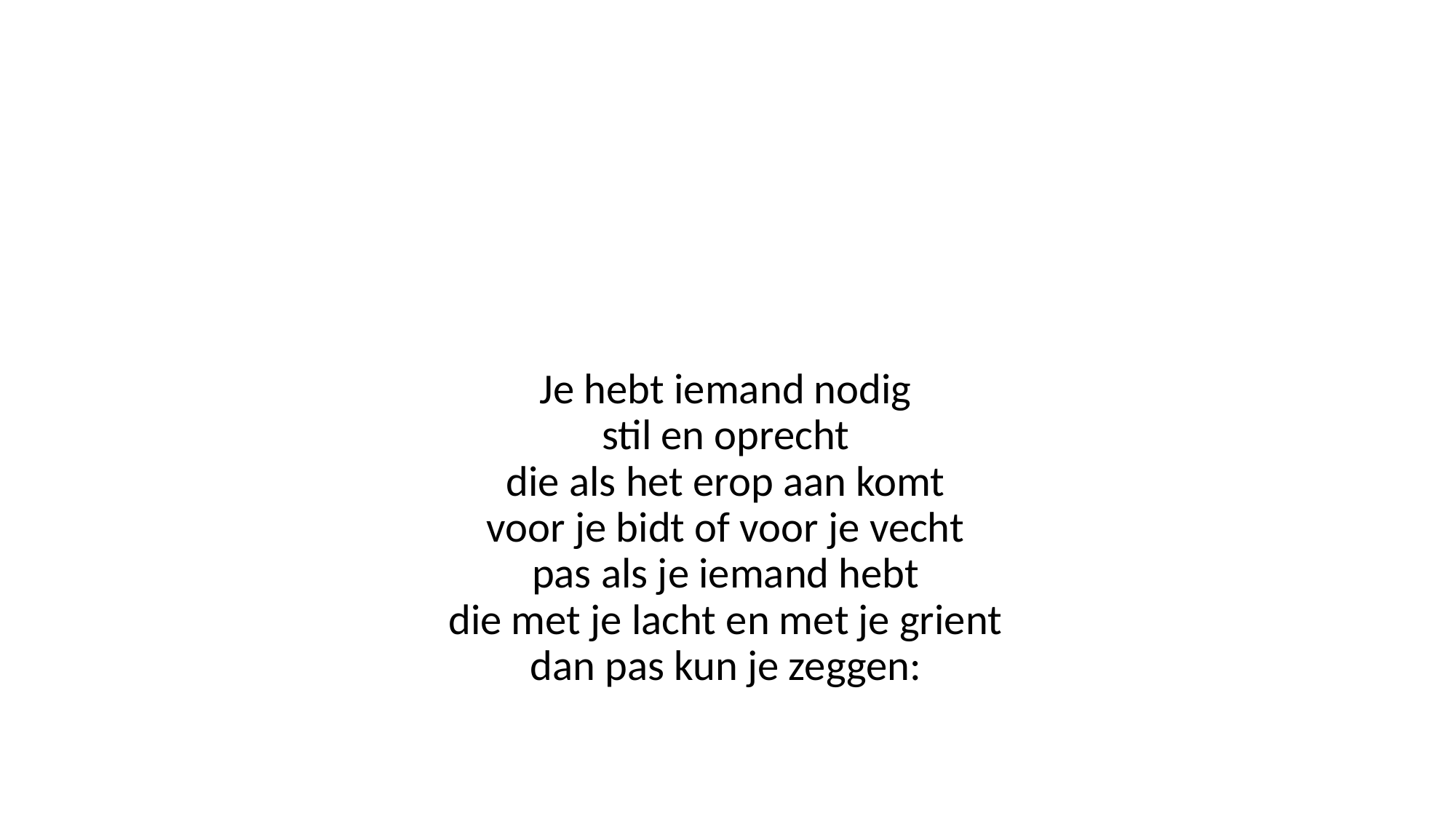

# Je hebt iemand nodig stil en oprecht die als het erop aan komt voor je bidt of voor je vecht pas als je iemand hebt die met je lacht en met je grient dan pas kun je zeggen: